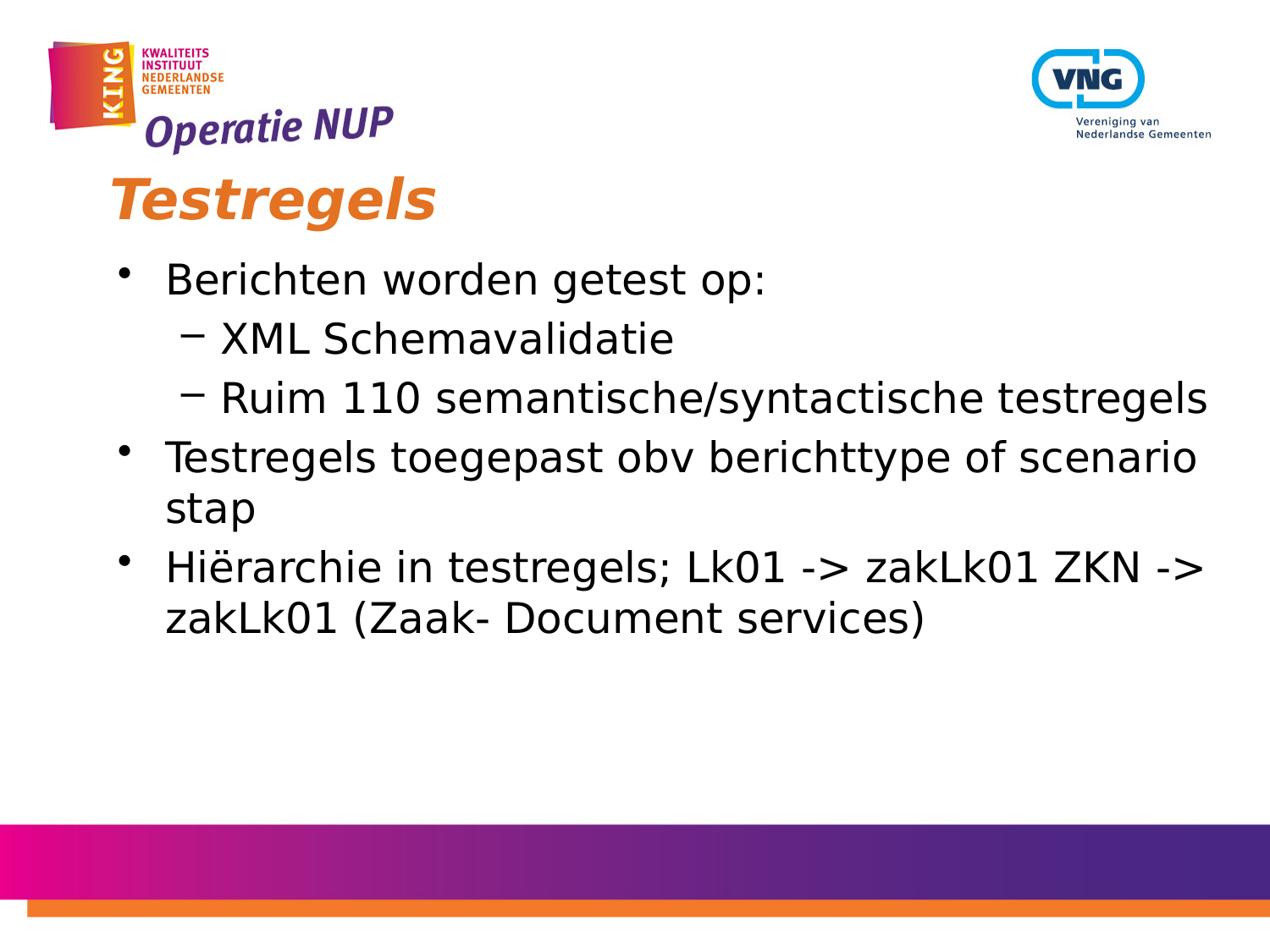

Testregels
Berichten worden getest op:
XML Schemavalidatie
Ruim 110 semantische/syntactische testregels
Testregels toegepast obv berichttype of scenario stap
Hiërarchie in testregels; Lk01 -> zakLk01 ZKN -> zakLk01 (Zaak- Document services)